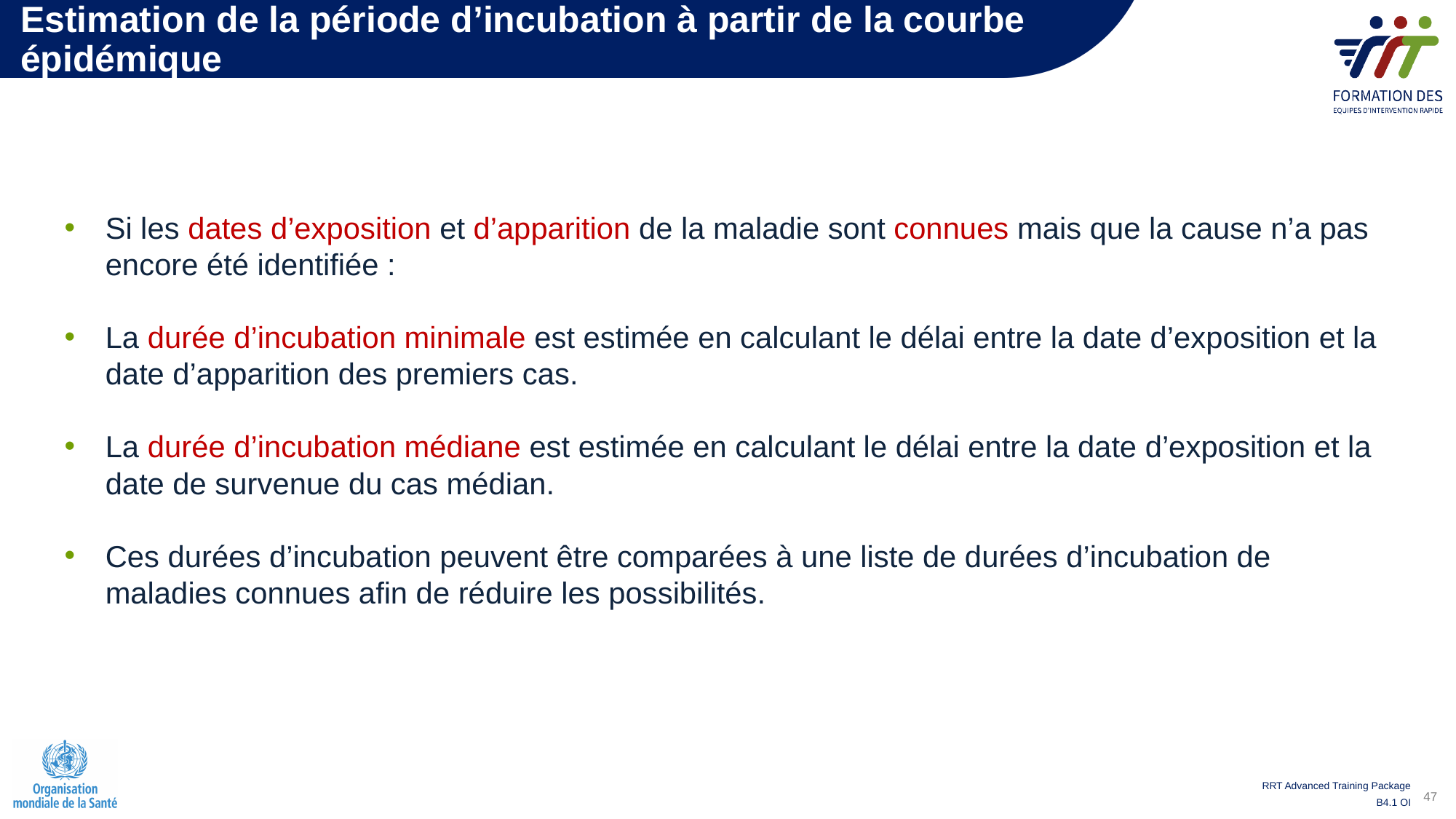

Estimation de la période d’incubation à partir de la courbe épidémique
Si les dates d’exposition et d’apparition de la maladie sont connues mais que la cause n’a pas encore été identifiée :

La durée d’incubation minimale est estimée en calculant le délai entre la date d’exposition et la date d’apparition des premiers cas.

La durée d’incubation médiane est estimée en calculant le délai entre la date d’exposition et la date de survenue du cas médian.

Ces durées d’incubation peuvent être comparées à une liste de durées d’incubation de maladies connues afin de réduire les possibilités.